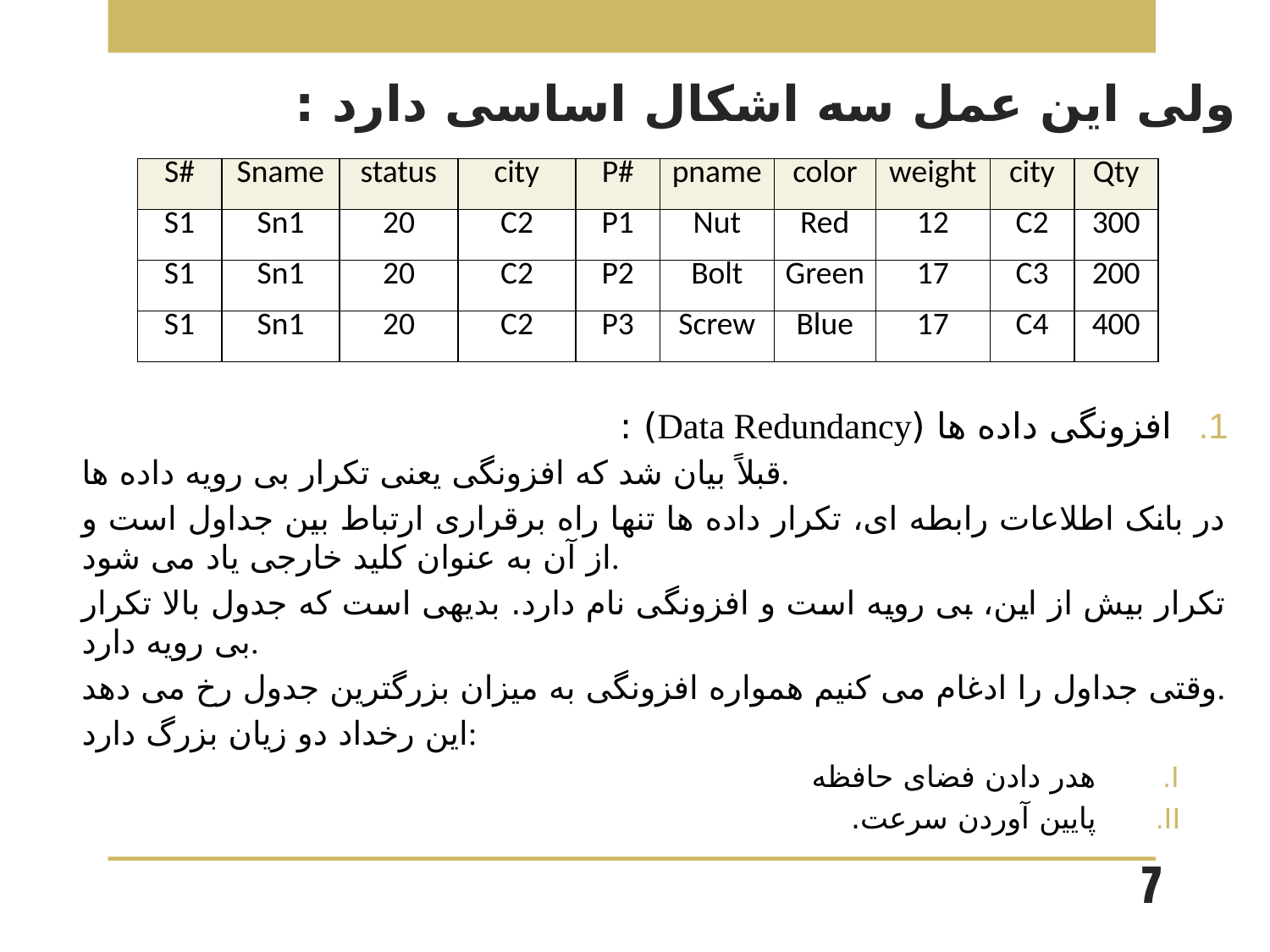

# ولی این عمل سه اشکال اساسی دارد :
| S# | Sname | status | city | P# | pname | color | weight | city | Qty |
| --- | --- | --- | --- | --- | --- | --- | --- | --- | --- |
| S1 | Sn1 | 20 | C2 | P1 | Nut | Red | 12 | C2 | 300 |
| S1 | Sn1 | 20 | C2 | P2 | Bolt | Green | 17 | C3 | 200 |
| S1 | Sn1 | 20 | C2 | P3 | Screw | Blue | 17 | C4 | 400 |
افزونگی داده ها (Data Redundancy) :
قبلاً بیان شد که افزونگی یعنی تکرار بی رویه داده ها.
در بانک اطلاعات رابطه ای، تکرار داده ها تنها راه برقراری ارتباط بین جداول است و از آن به عنوان کلید خارجی یاد می شود.
تکرار بیش از این، بی رویه است و افزونگی نام دارد. بدیهی است که جدول بالا تکرار بی رویه دارد.
وقتی جداول را ادغام می کنیم همواره افزونگی به میزان بزرگترین جدول رخ می دهد.
این رخداد دو زیان بزرگ دارد:
هدر دادن فضای حافظه
پایین آوردن سرعت.
7